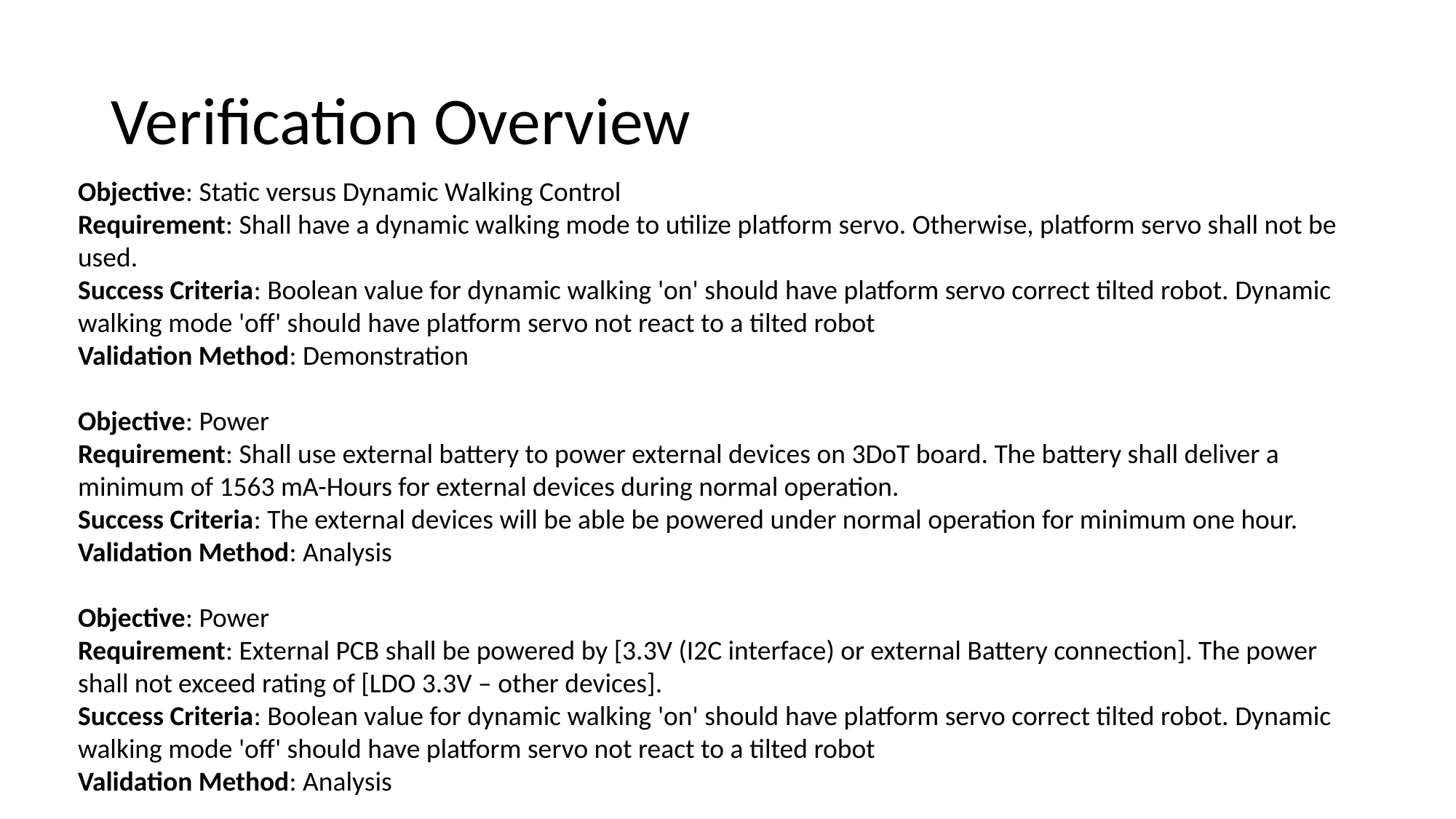

# Verification Overview
Objective: Static versus Dynamic Walking Control
Requirement: Shall have a dynamic walking mode to utilize platform servo. Otherwise, platform servo shall not be used.
Success Criteria: Boolean value for dynamic walking 'on' should have platform servo correct tilted robot. Dynamic walking mode 'off' should have platform servo not react to a tilted robot
Validation Method: Demonstration

Objective: Power
Requirement: Shall use external battery to power external devices on 3DoT board. The battery shall deliver a minimum of 1563 mA-Hours for external devices during normal operation.
Success Criteria: The external devices will be able be powered under normal operation for minimum one hour.
Validation Method: Analysis

Objective: Power
Requirement: External PCB shall be powered by [3.3V (I2C interface) or external Battery connection]. The power shall not exceed rating of [LDO 3.3V – other devices].
Success Criteria: Boolean value for dynamic walking 'on' should have platform servo correct tilted robot. Dynamic walking mode 'off' should have platform servo not react to a tilted robot
Validation Method: Analysis